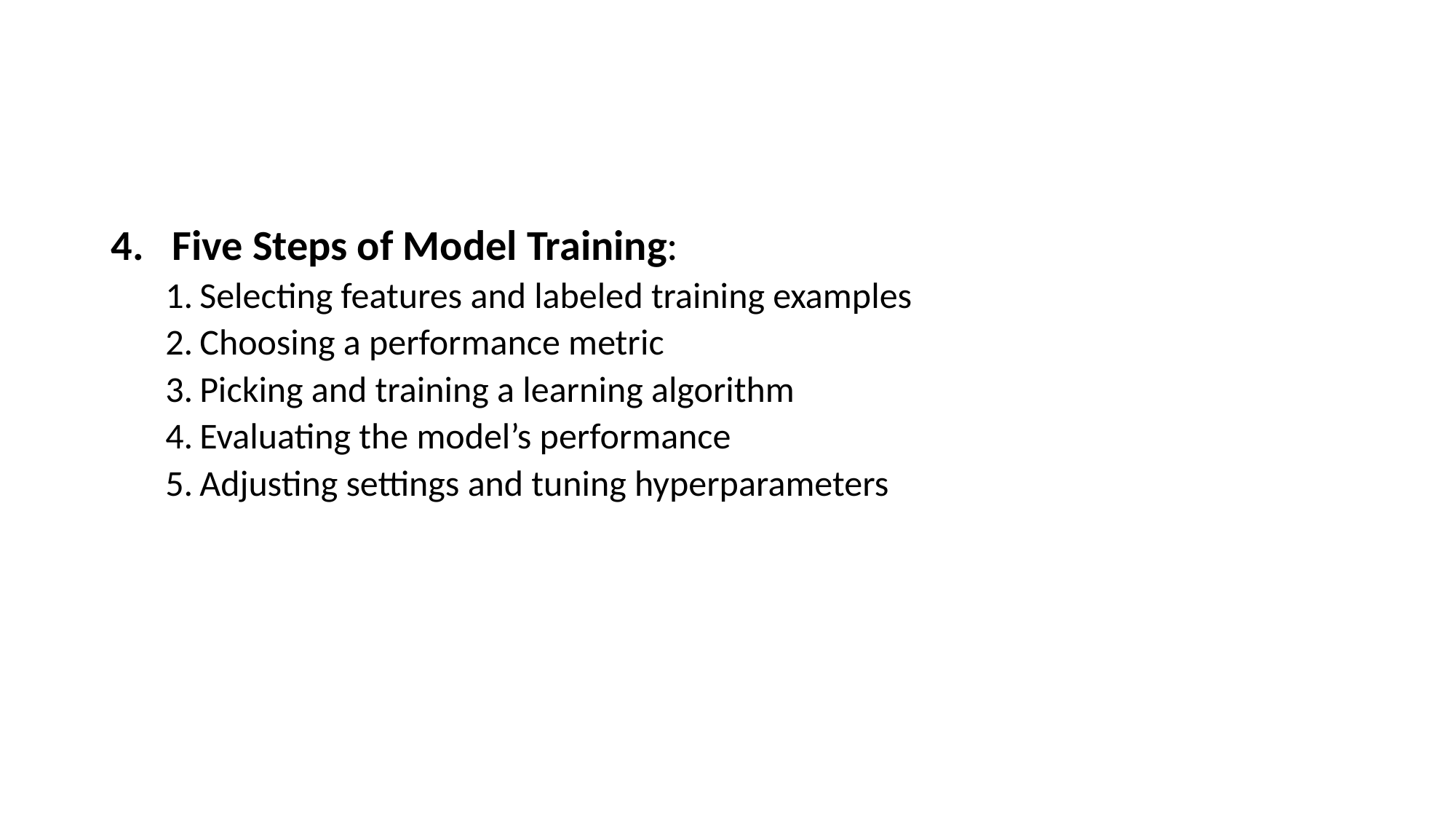

#
Five Steps of Model Training:
Selecting features and labeled training examples
Choosing a performance metric
Picking and training a learning algorithm
Evaluating the model’s performance
Adjusting settings and tuning hyperparameters